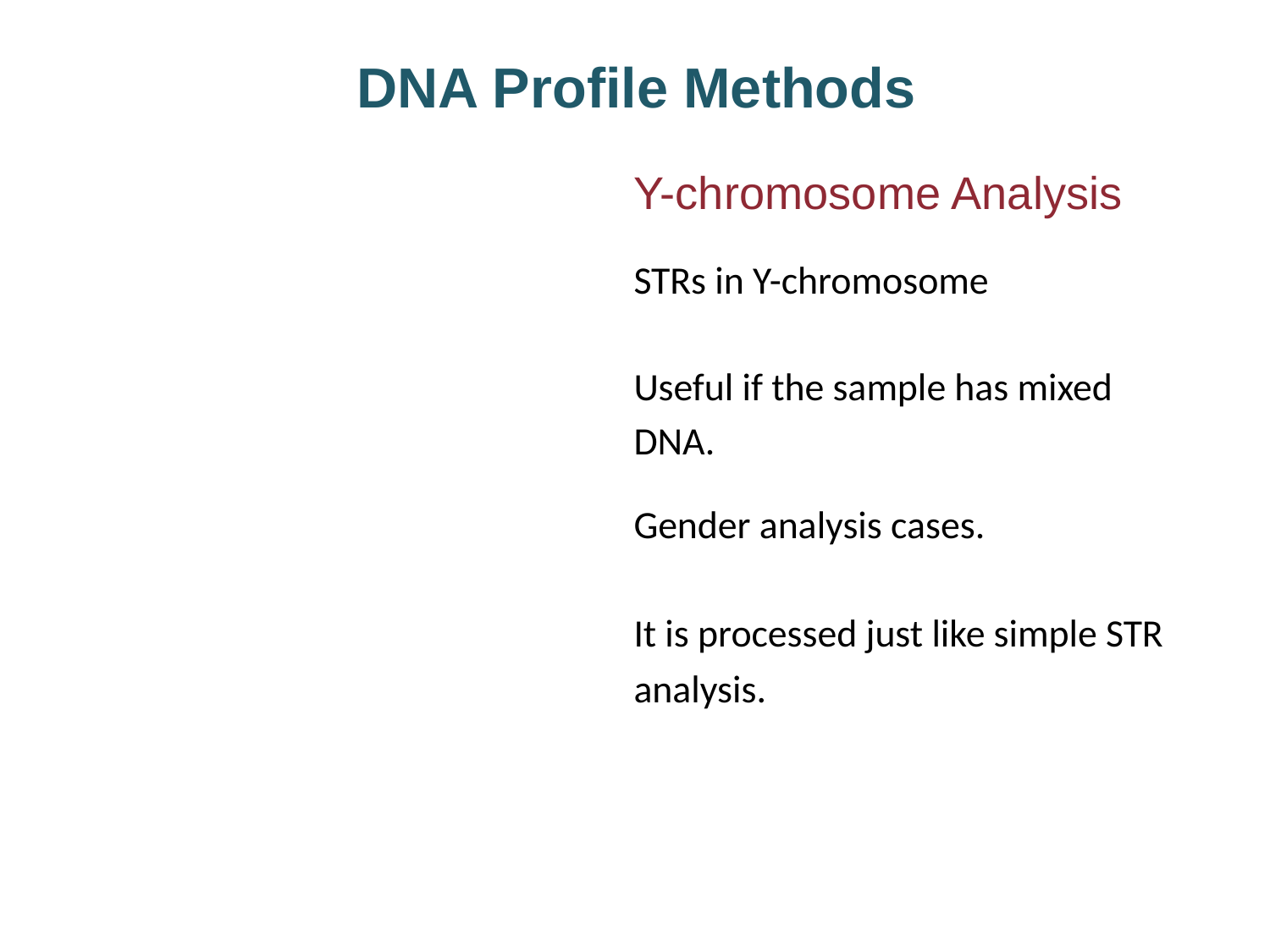

DNA Profile Methods
Y-chromosome Analysis
STRs in Y-chromosome
Useful if the sample has mixed DNA.
Gender analysis cases.
It is processed just like simple STR analysis.